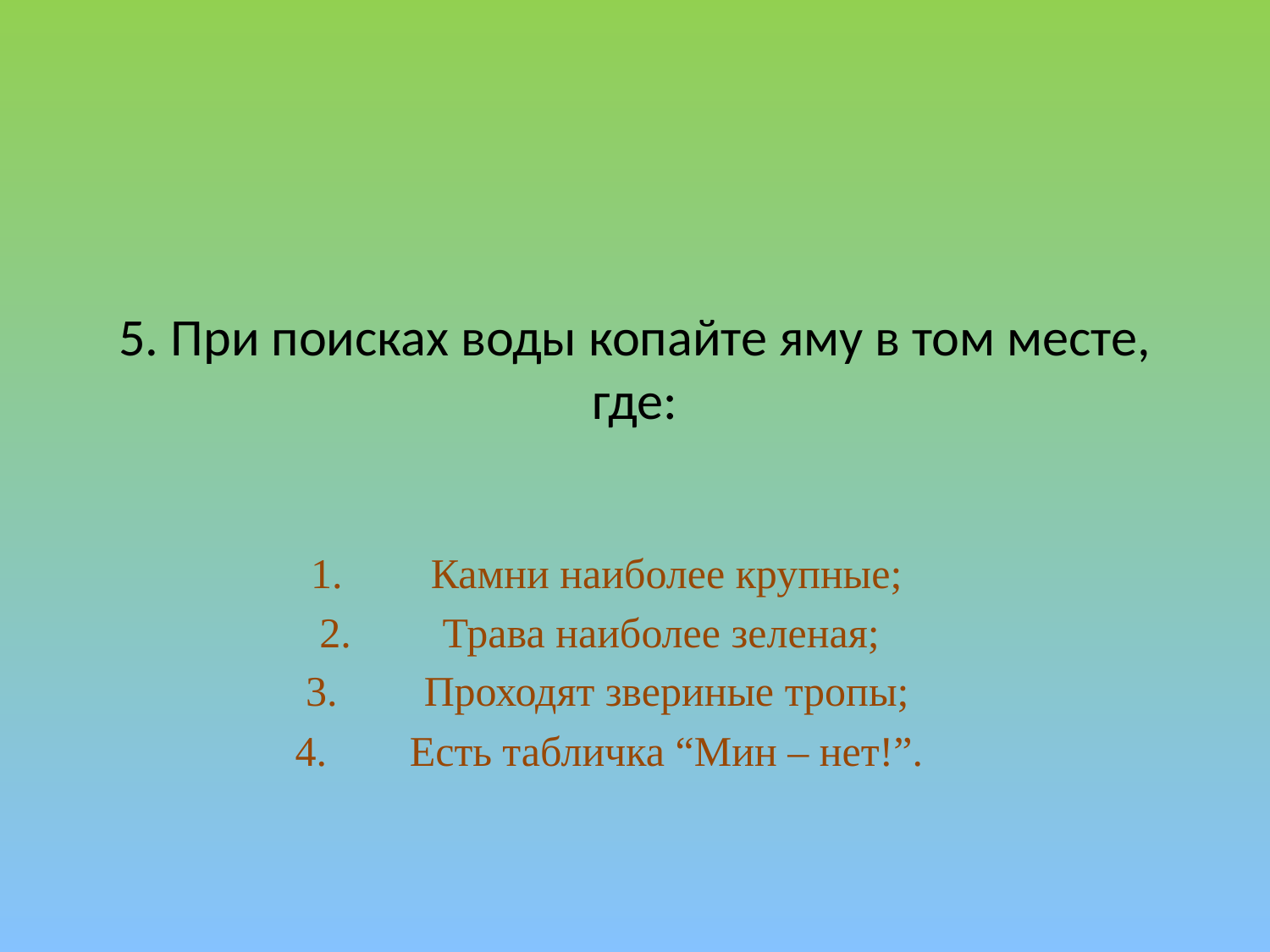

# 5. При поисках воды копайте яму в том месте, где:
Камни наиболее крупные;
Трава наиболее зеленая;
Проходят звериные тропы;
Есть табличка “Мин – нет!”.